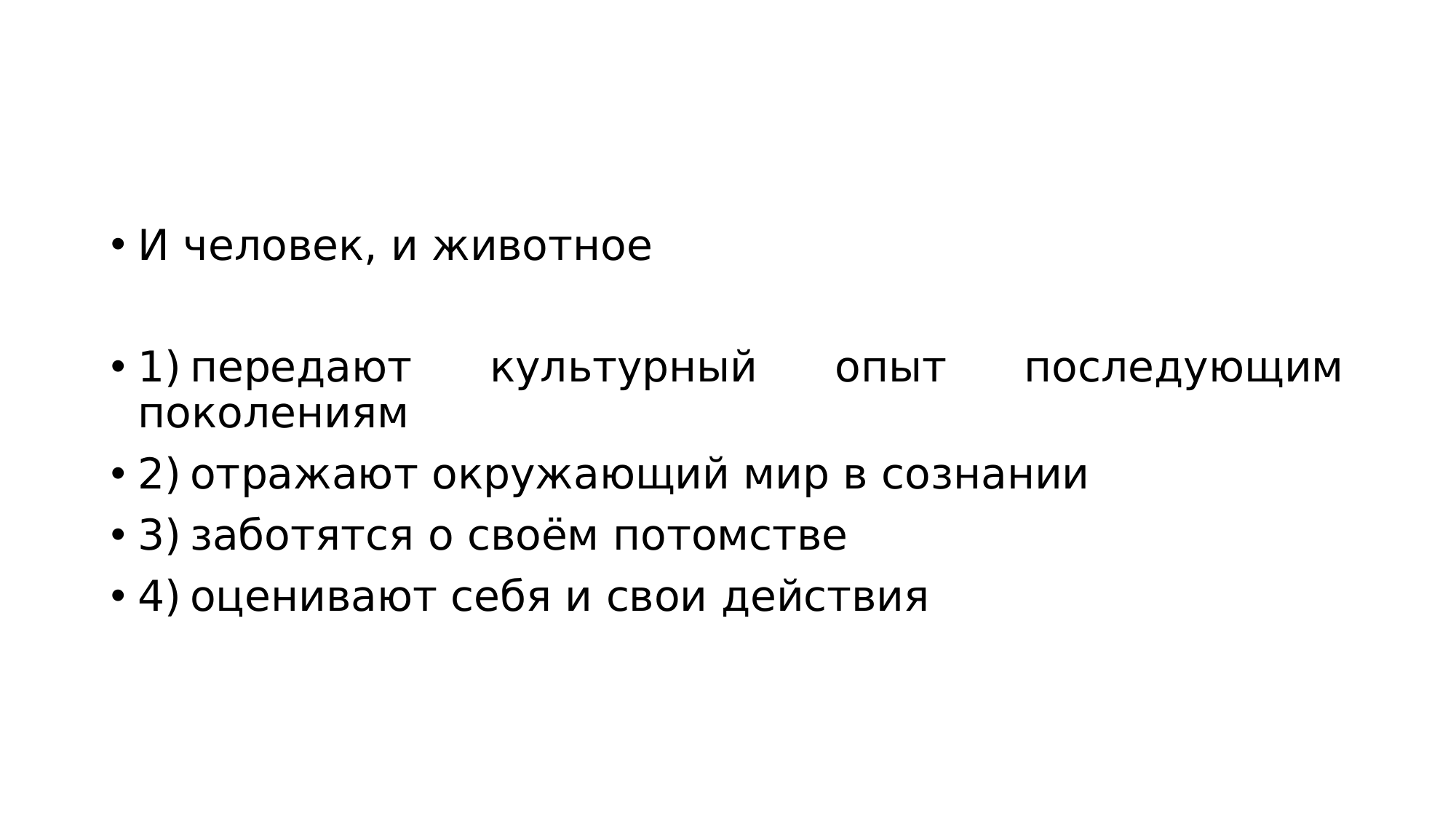

#
И человек, и животное

1) передают культурный опыт последующим поколениям
2) отражают окружающий мир в сознании
3) заботятся о своём потомстве
4) оценивают себя и свои действия